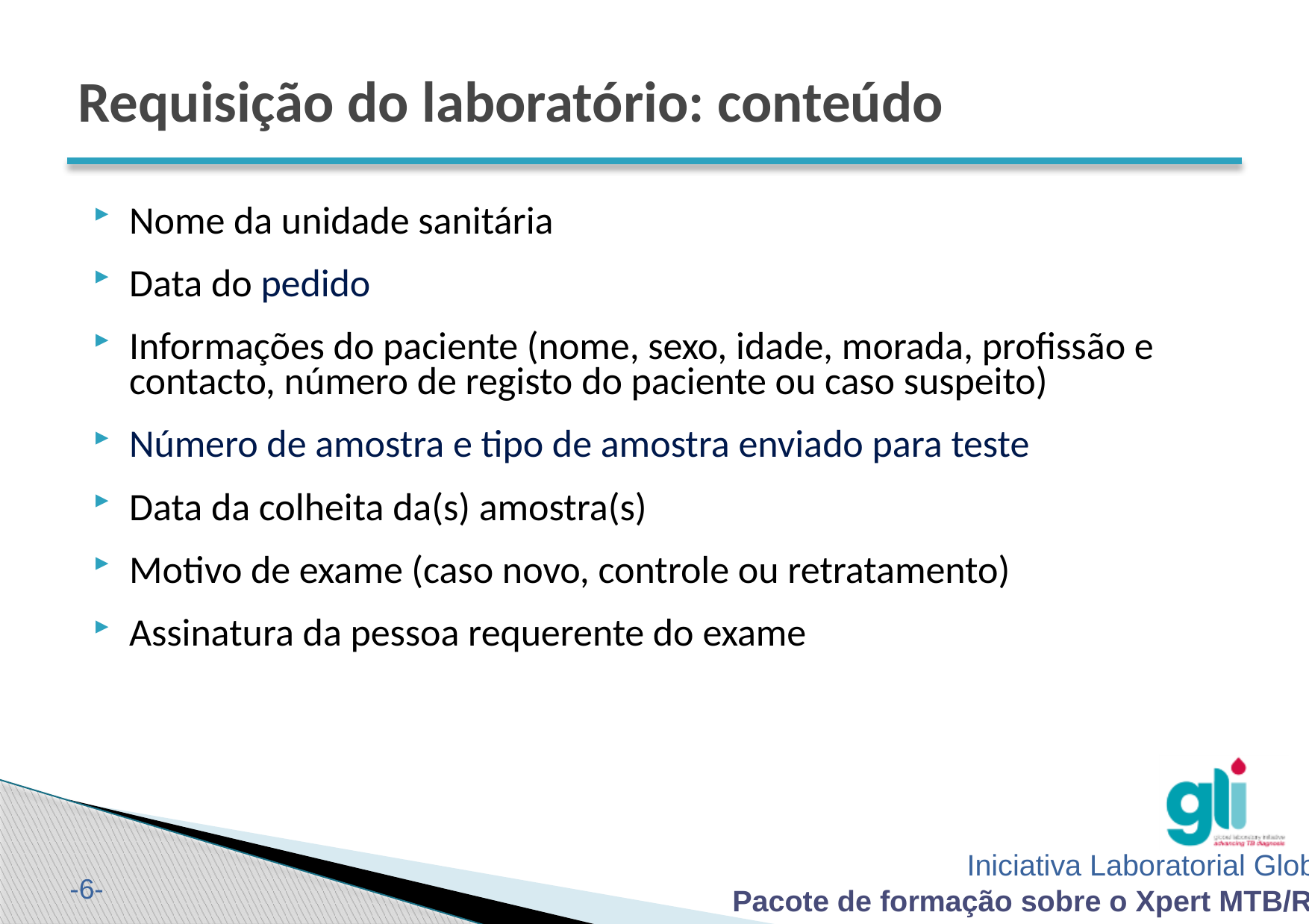

# Requisição do laboratório: conteúdo
Nome da unidade sanitária
Data do pedido
Informações do paciente (nome, sexo, idade, morada, profissão e contacto, número de registo do paciente ou caso suspeito)
Número de amostra e tipo de amostra enviado para teste
Data da colheita da(s) amostra(s)
Motivo de exame (caso novo, controle ou retratamento)
Assinatura da pessoa requerente do exame